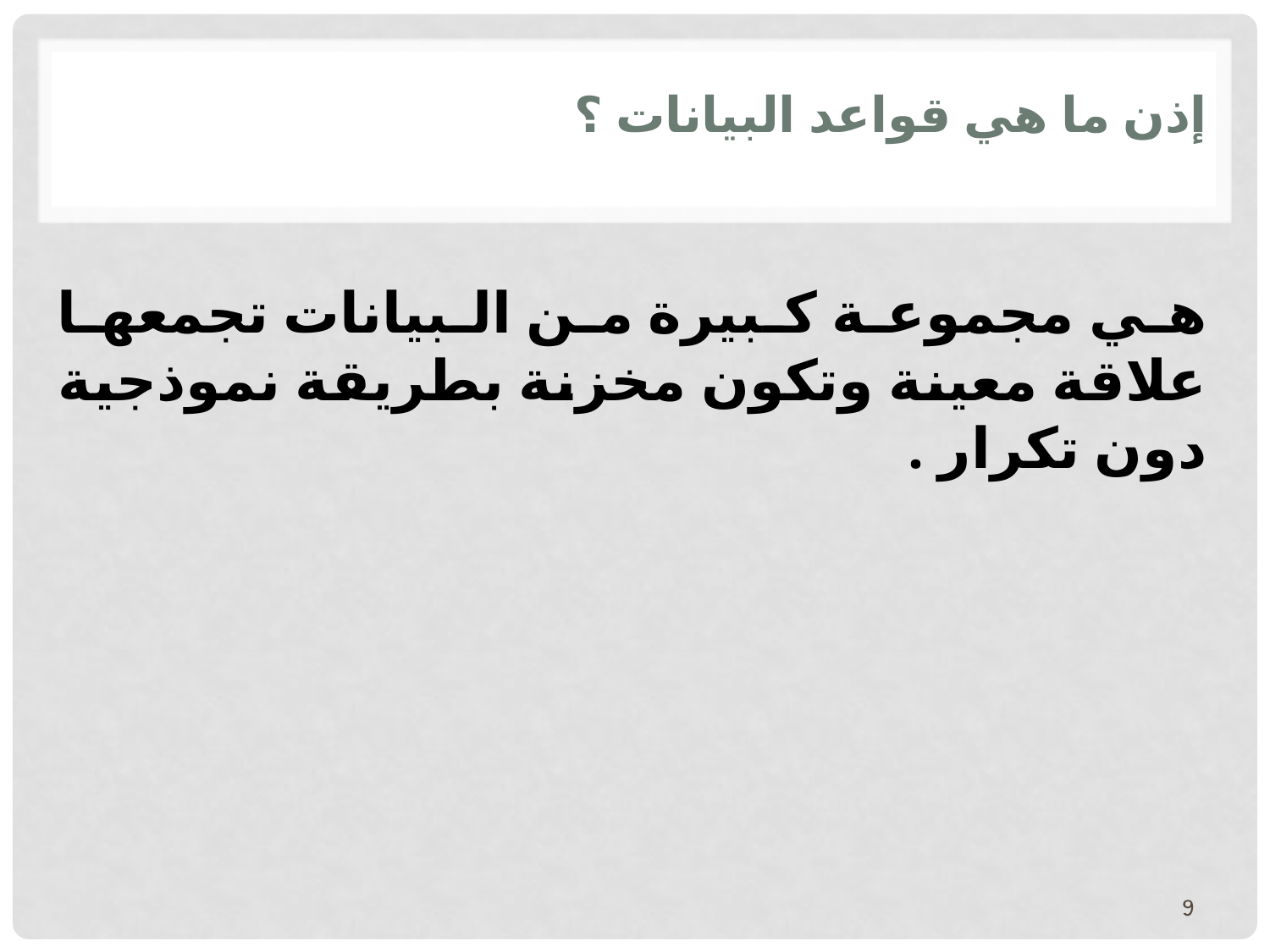

# إذن ما هي قواعد البيانات ؟
هي مجموعة كبيرة من البيانات تجمعها علاقة معينة وتكون مخزنة بطريقة نموذجية دون تكرار .
9